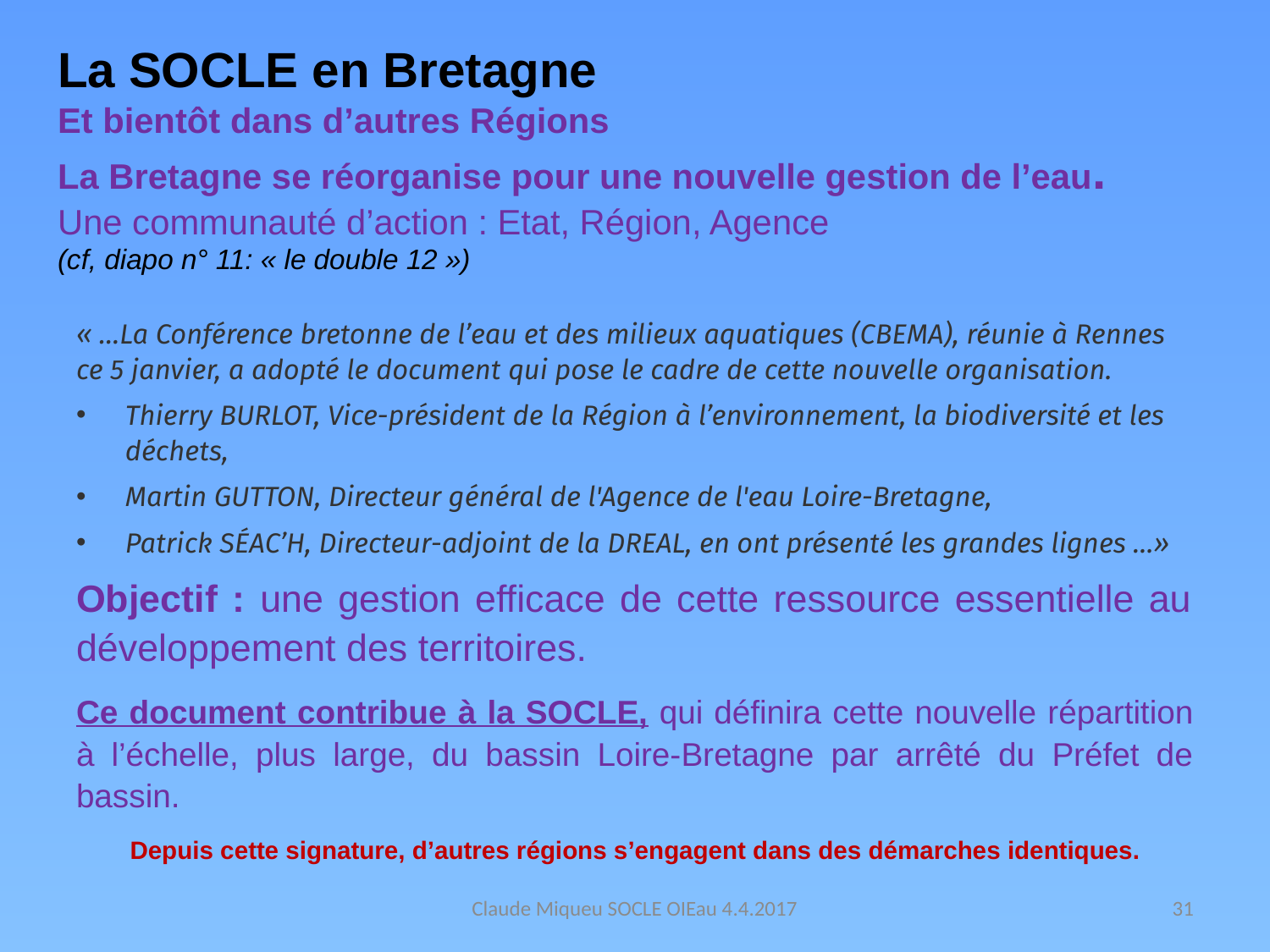

# La SOCLE en Bretagne Et bientôt dans d’autres Régions La Bretagne se réorganise pour une nouvelle gestion de l’eau. Une communauté d’action : Etat, Région, Agence (cf, diapo n° 11: « le double 12 »)
« …La Conférence bretonne de l’eau et des milieux aquatiques (CBEMA), réunie à Rennes ce 5 janvier, a adopté le document qui pose le cadre de cette nouvelle organisation.
Thierry BURLOT, Vice-président de la Région à l’environnement, la biodiversité et les déchets,
Martin GUTTON, Directeur général de l'Agence de l'eau Loire-Bretagne,
Patrick SÉAC’H, Directeur-adjoint de la DREAL, en ont présenté les grandes lignes …»
Objectif : une gestion efficace de cette ressource essentielle au développement des territoires.
Ce document contribue à la SOCLE, qui définira cette nouvelle répartition à l’échelle, plus large, du bassin Loire-Bretagne par arrêté du Préfet de bassin.
Depuis cette signature, d’autres régions s’engagent dans des démarches identiques.

Claude Miqueu SOCLE OIEau 4.4.2017
31